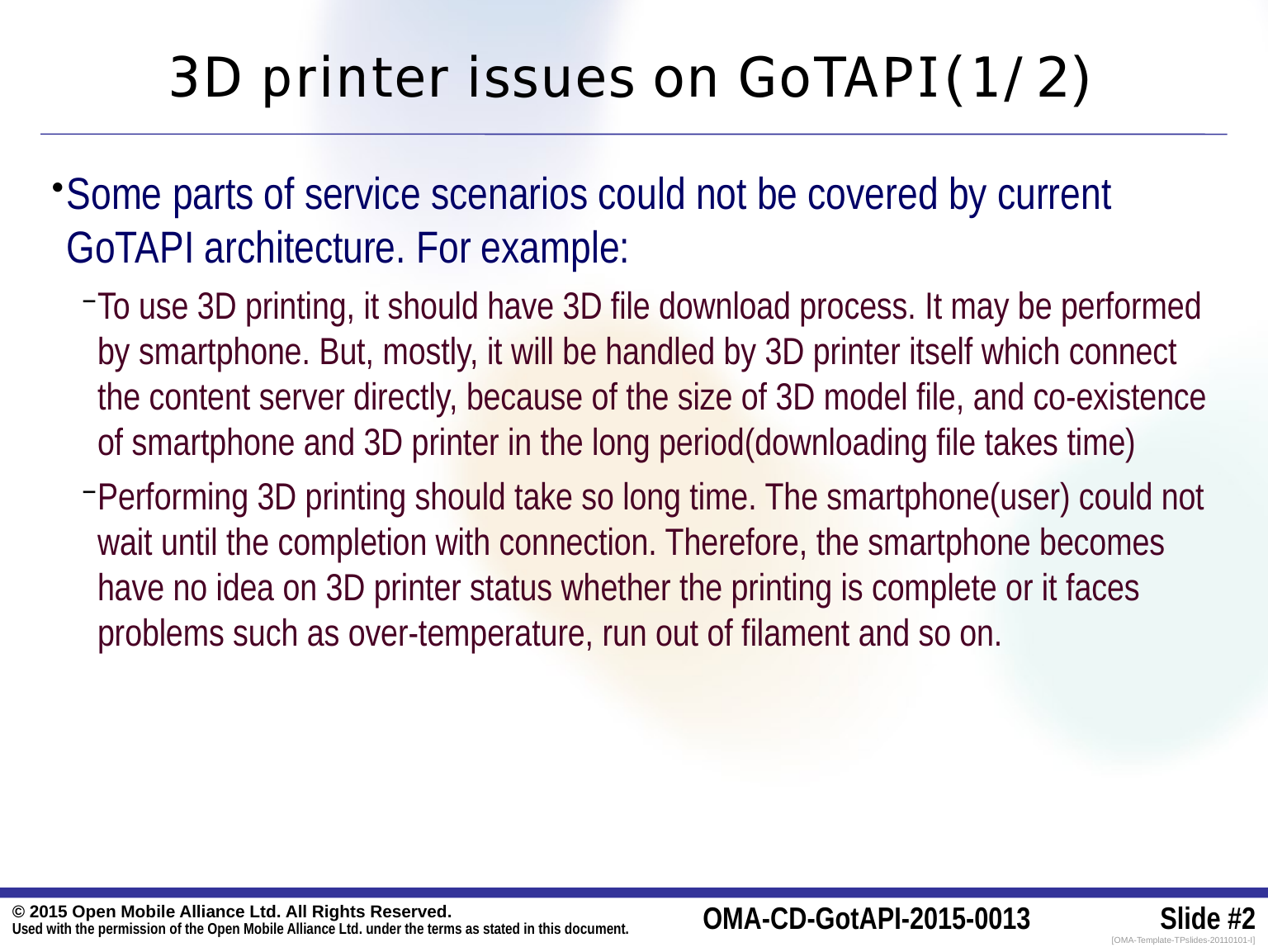

# 3D printer issues on GoTAPI(1/2)
Some parts of service scenarios could not be covered by current GoTAPI architecture. For example:
To use 3D printing, it should have 3D file download process. It may be performed by smartphone. But, mostly, it will be handled by 3D printer itself which connect the content server directly, because of the size of 3D model file, and co-existence of smartphone and 3D printer in the long period(downloading file takes time)
Performing 3D printing should take so long time. The smartphone(user) could not wait until the completion with connection. Therefore, the smartphone becomes have no idea on 3D printer status whether the printing is complete or it faces problems such as over-temperature, run out of filament and so on.